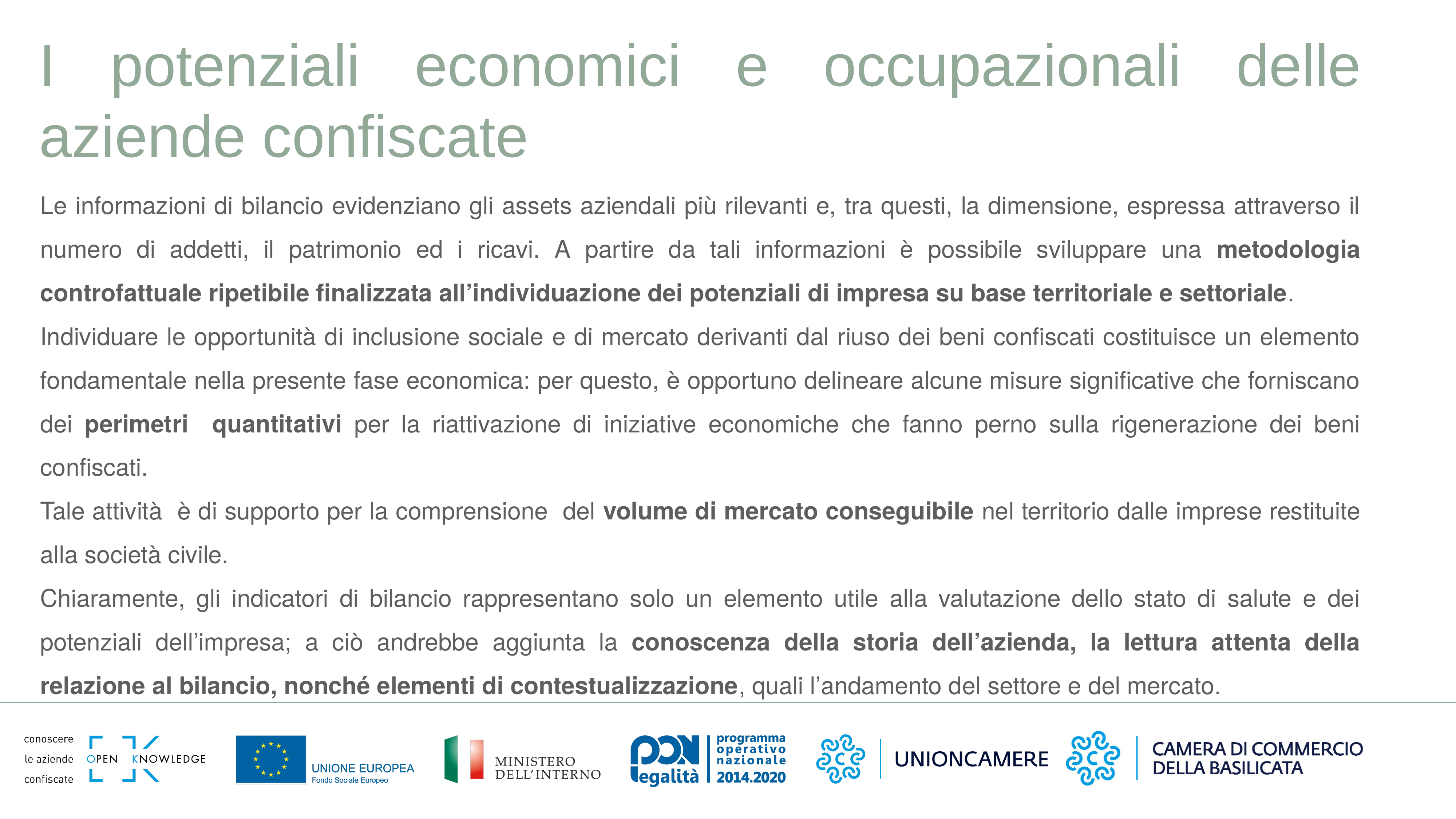

I potenziali economici e occupazionali delle aziende confiscate
Le informazioni di bilancio evidenziano gli assets aziendali più rilevanti e, tra questi, la dimensione, espressa attraverso il numero di addetti, il patrimonio ed i ricavi. A partire da tali informazioni è possibile sviluppare una metodologia controfattuale ripetibile finalizzata all’individuazione dei potenziali di impresa su base territoriale e settoriale.
Individuare le opportunità di inclusione sociale e di mercato derivanti dal riuso dei beni confiscati costituisce un elemento fondamentale nella presente fase economica: per questo, è opportuno delineare alcune misure significative che forniscano dei perimetri  quantitativi per la riattivazione di iniziative economiche che fanno perno sulla rigenerazione dei beni confiscati.
Tale attività  è di supporto per la comprensione  del volume di mercato conseguibile nel territorio dalle imprese restituite alla società civile.
Chiaramente, gli indicatori di bilancio rappresentano solo un elemento utile alla valutazione dello stato di salute e dei potenziali dell’impresa; a ciò andrebbe aggiunta la conoscenza della storia dell’azienda, la lettura attenta della relazione al bilancio, nonché elementi di contestualizzazione, quali l’andamento del settore e del mercato.